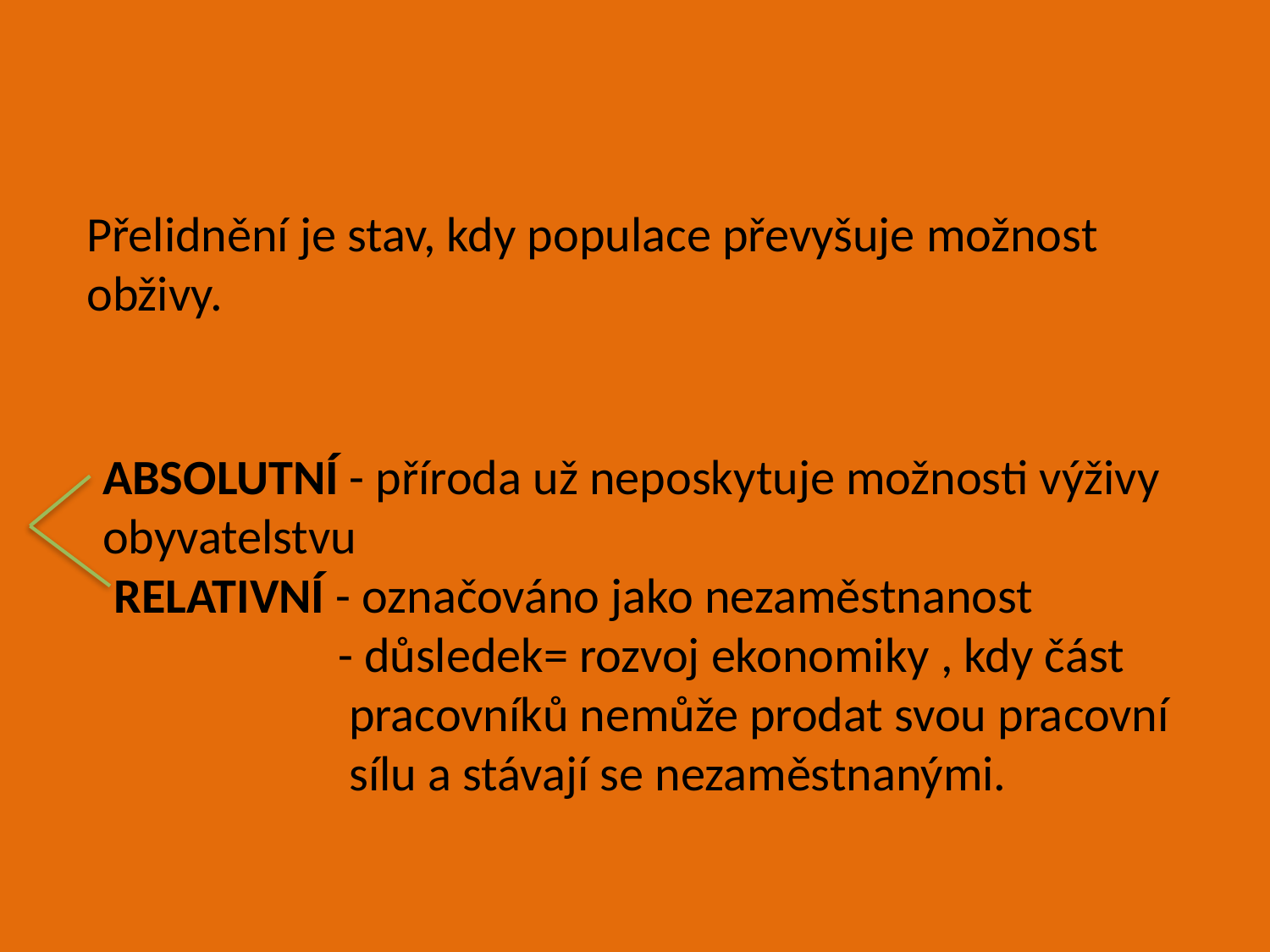

Přelidnění je stav, kdy populace převyšuje možnost obživy.

ABSOLUTNÍ - příroda už neposkytuje možnosti výživy obyvatelstvu
 RELATIVNÍ - označováno jako nezaměstnanost
                     - důsledek= rozvoj ekonomiky , kdy část
                      pracovníků nemůže prodat svou pracovní
                      sílu a stávají se nezaměstnanými.